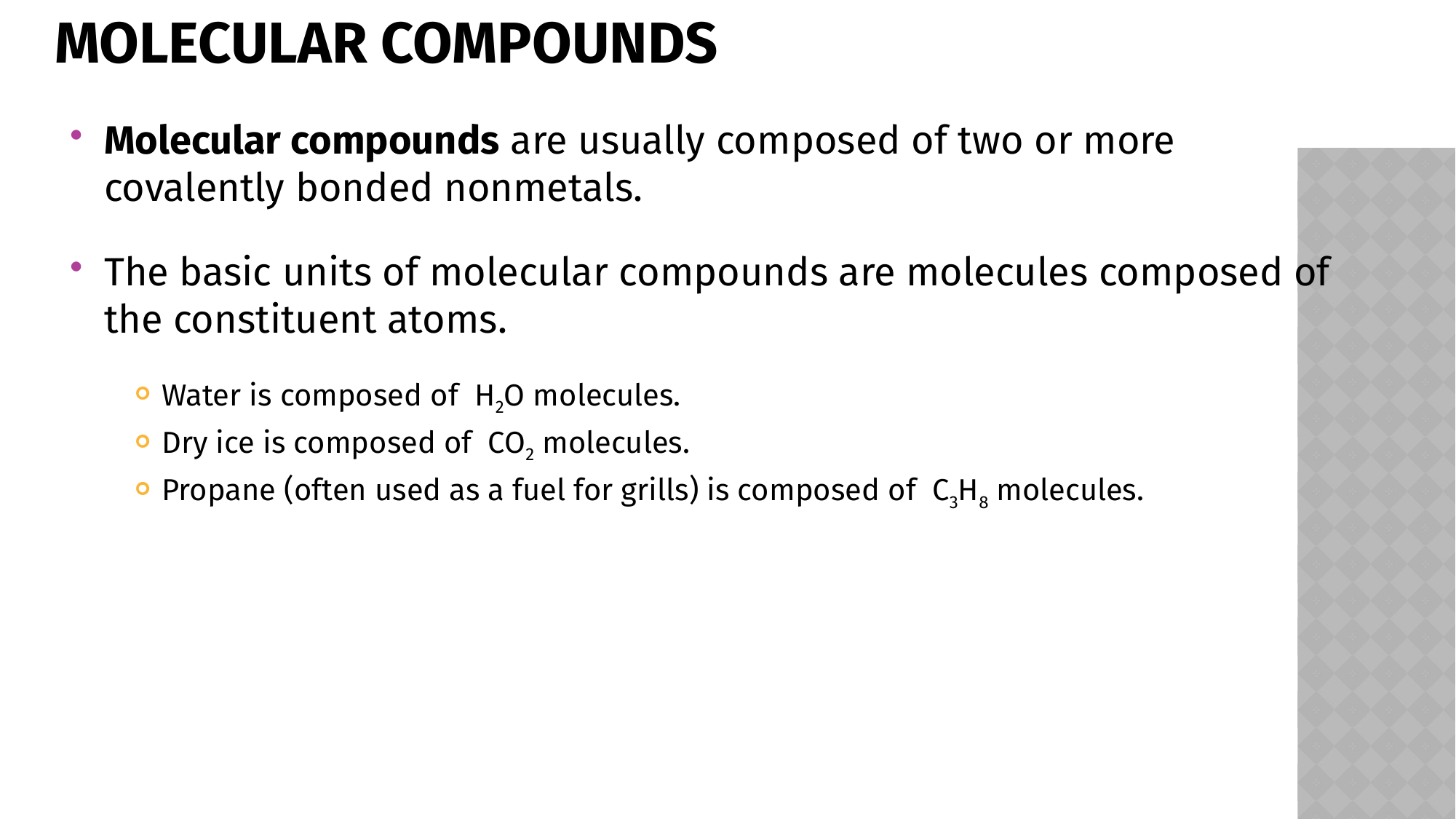

# Molecular Compounds
Molecular compounds are usually composed of two or more covalently bonded nonmetals.

The basic units of molecular compounds are molecules composed of the constituent atoms.

Water is composed of  H2O molecules.
Dry ice is composed of  CO2 molecules.
Propane (often used as a fuel for grills) is composed of  C3H8 molecules.